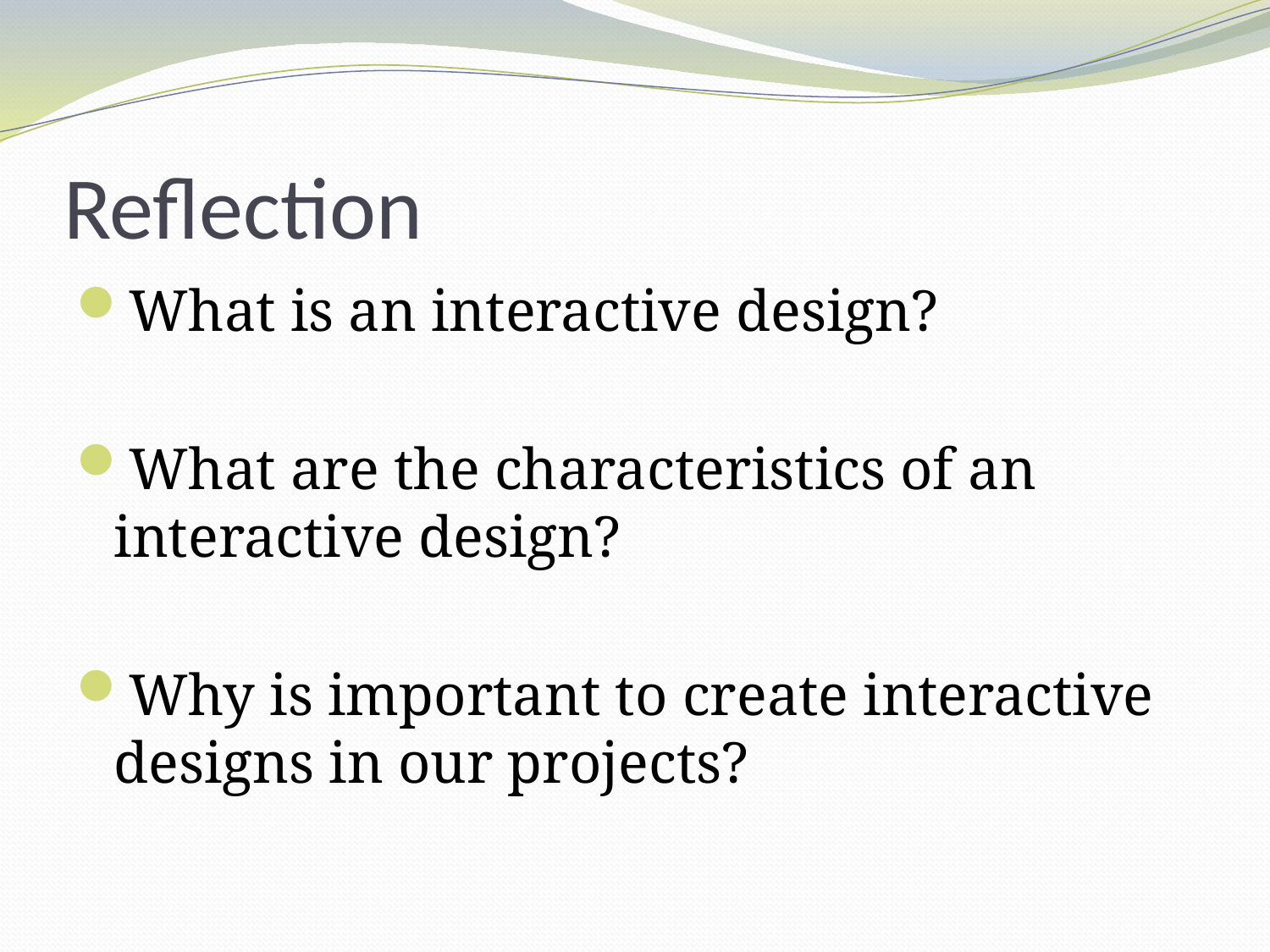

# Reflection
What is an interactive design?

What are the characteristics of an interactive design?

Why is important to create interactive designs in our projects?